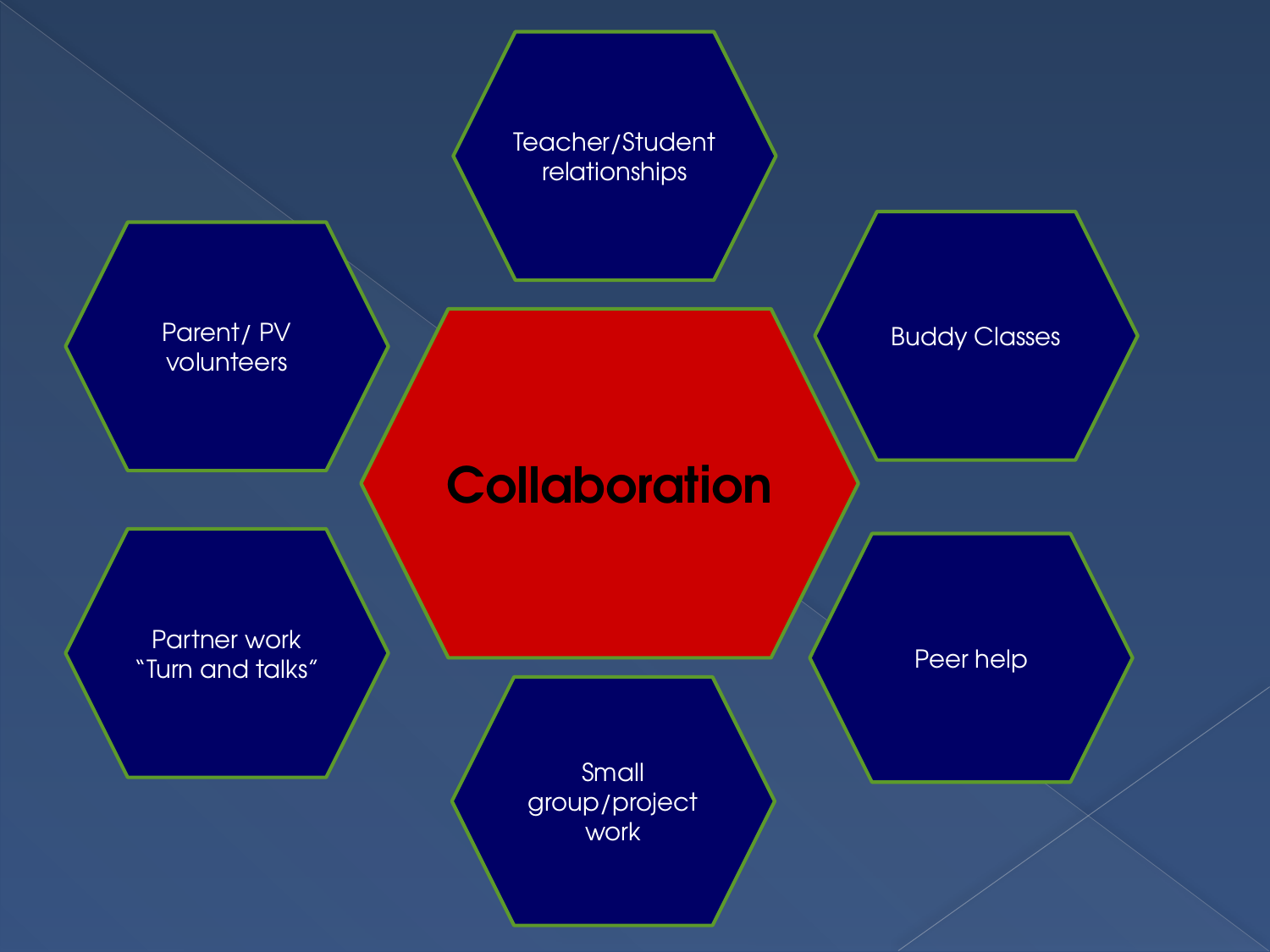

Teacher/Student relationships
Buddy Classes
Parent/ PV
volunteers
Collaboration
Partner work
“Turn and talks”
Peer help
Small group/project work